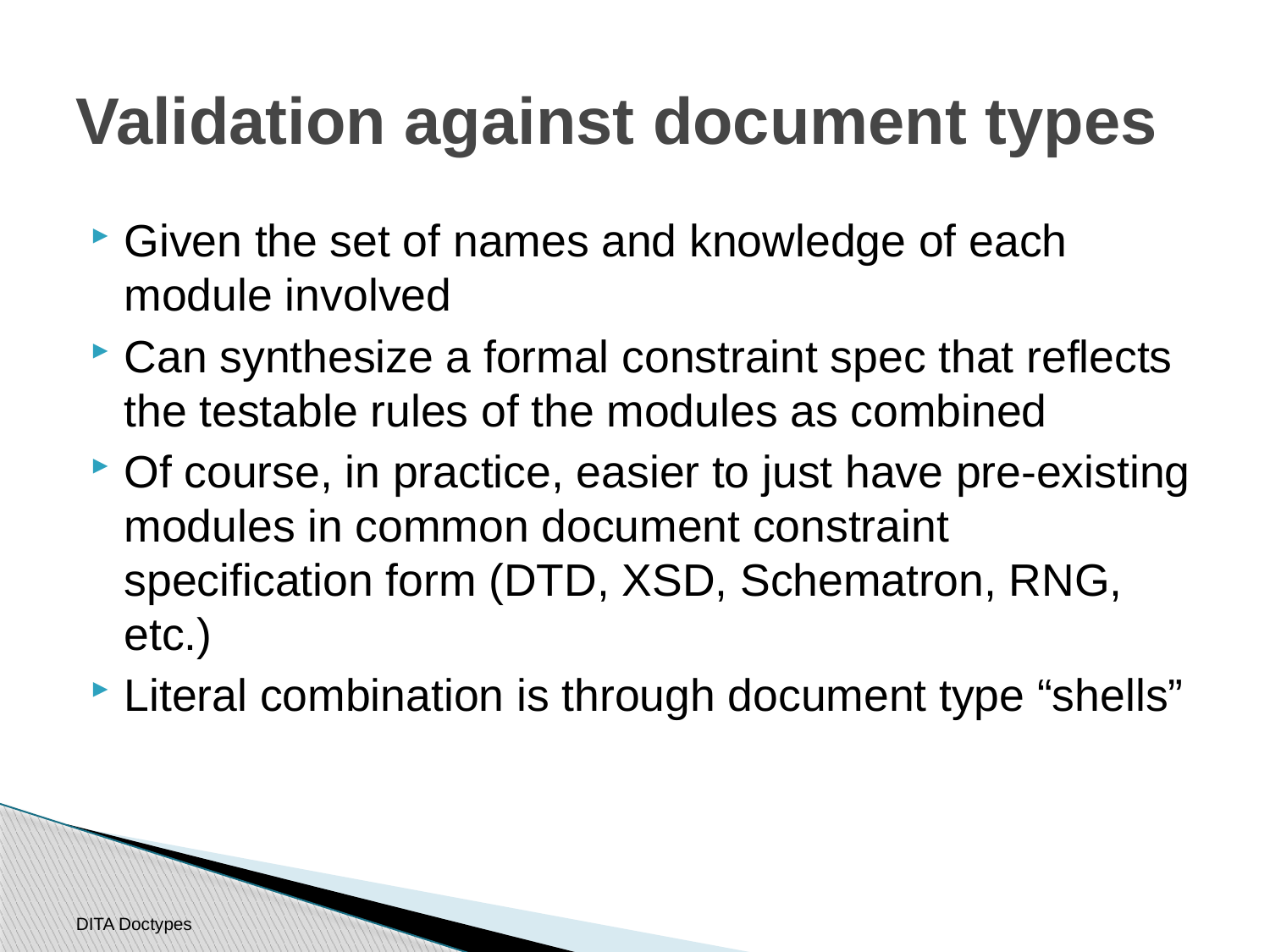

# Validation against document types
Given the set of names and knowledge of each module involved
Can synthesize a formal constraint spec that reflects the testable rules of the modules as combined
Of course, in practice, easier to just have pre-existing modules in common document constraint specification form (DTD, XSD, Schematron, RNG, etc.)
Literal combination is through document type “shells”